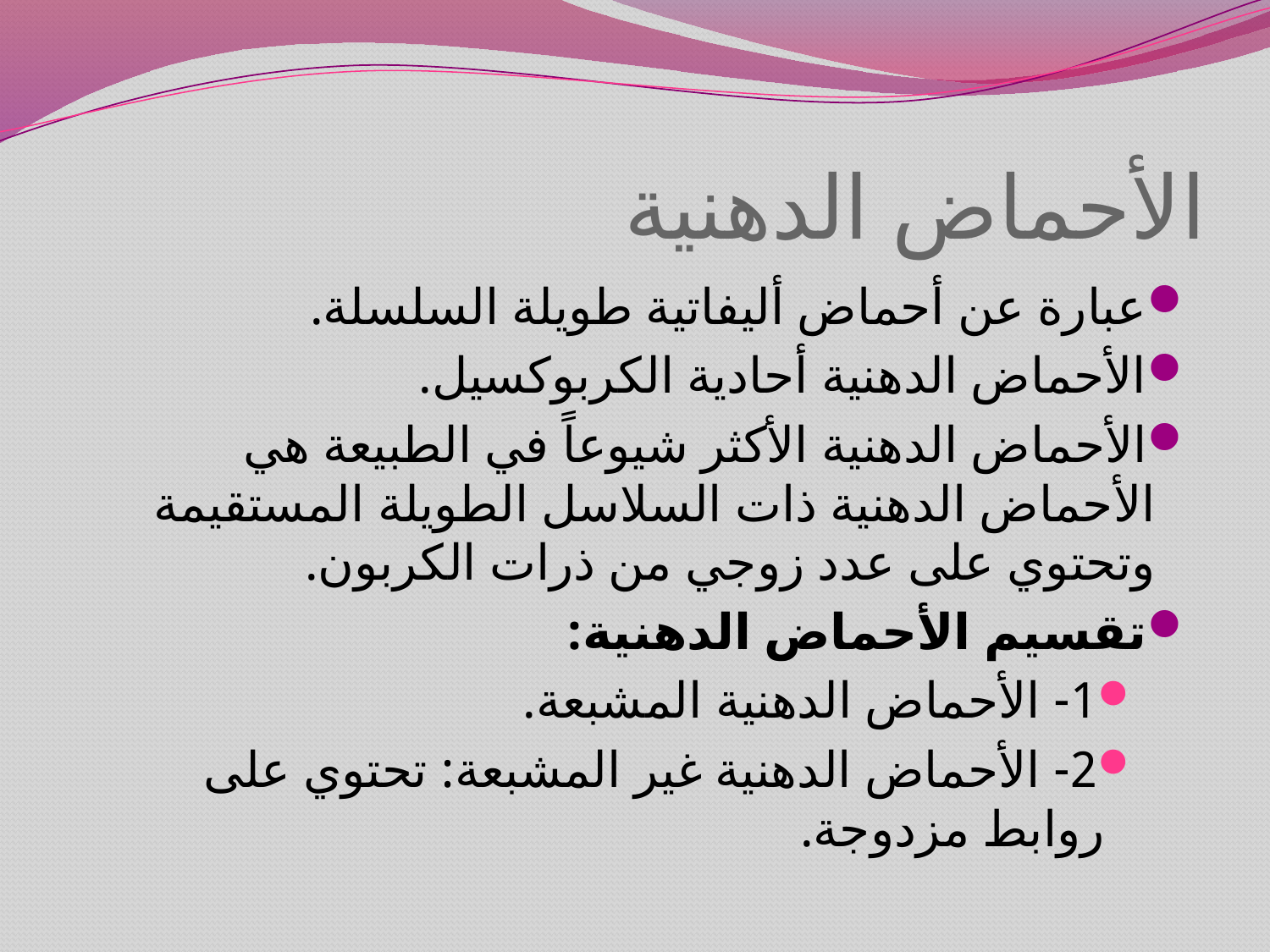

# الأحماض الدهنية
عبارة عن أحماض أليفاتية طويلة السلسلة.
الأحماض الدهنية أحادية الكربوكسيل.
الأحماض الدهنية الأكثر شيوعاً في الطبيعة هي الأحماض الدهنية ذات السلاسل الطويلة المستقيمة وتحتوي على عدد زوجي من ذرات الكربون.
تقسيم الأحماض الدهنية:
1- الأحماض الدهنية المشبعة.
2- الأحماض الدهنية غير المشبعة: تحتوي على روابط مزدوجة.